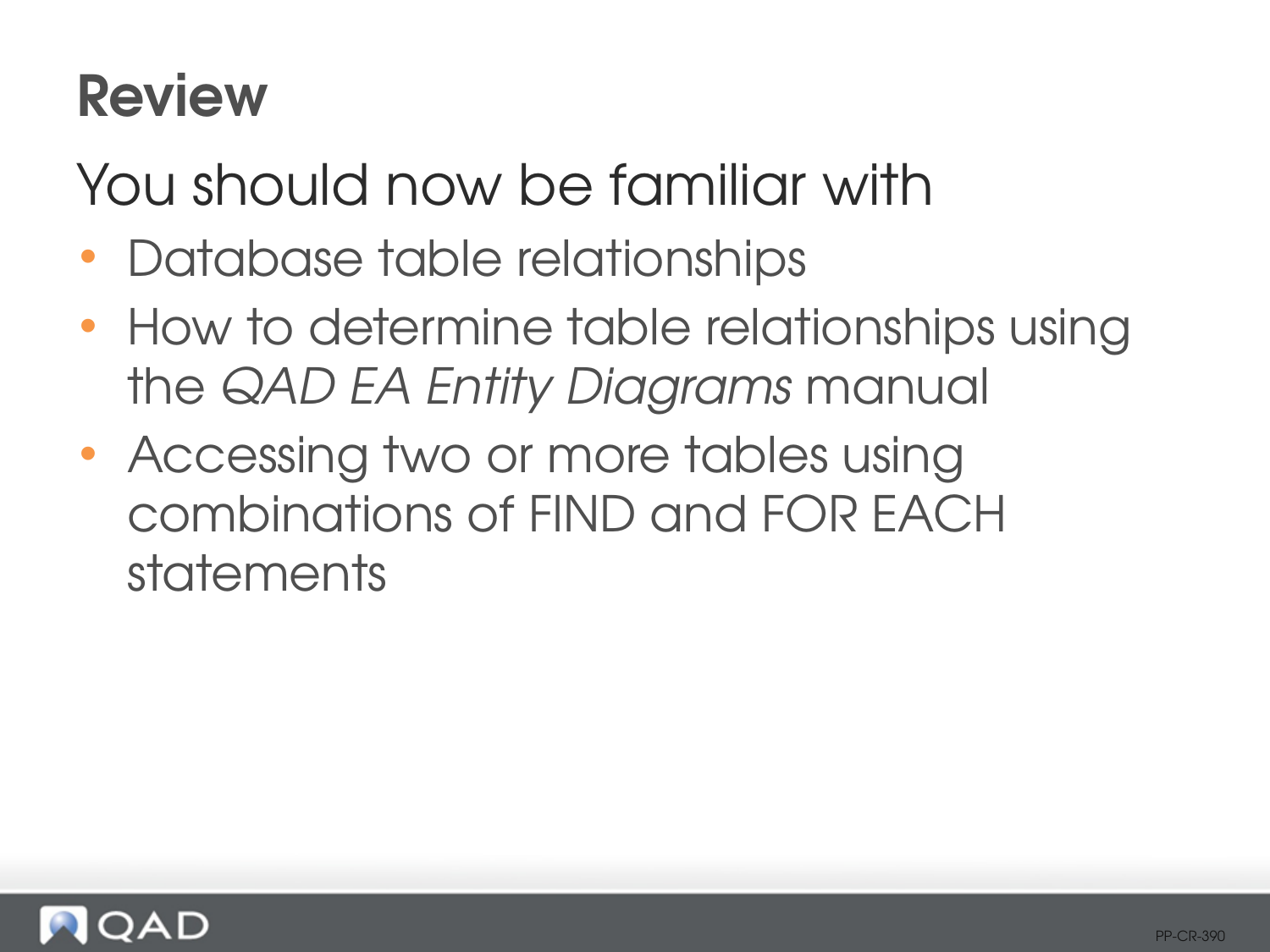

# Review
You should now be familiar with
Database table relationships
How to determine table relationships using the QAD EA Entity Diagrams manual
Accessing two or more tables using combinations of FIND and FOR EACH statements
PP-CR-390